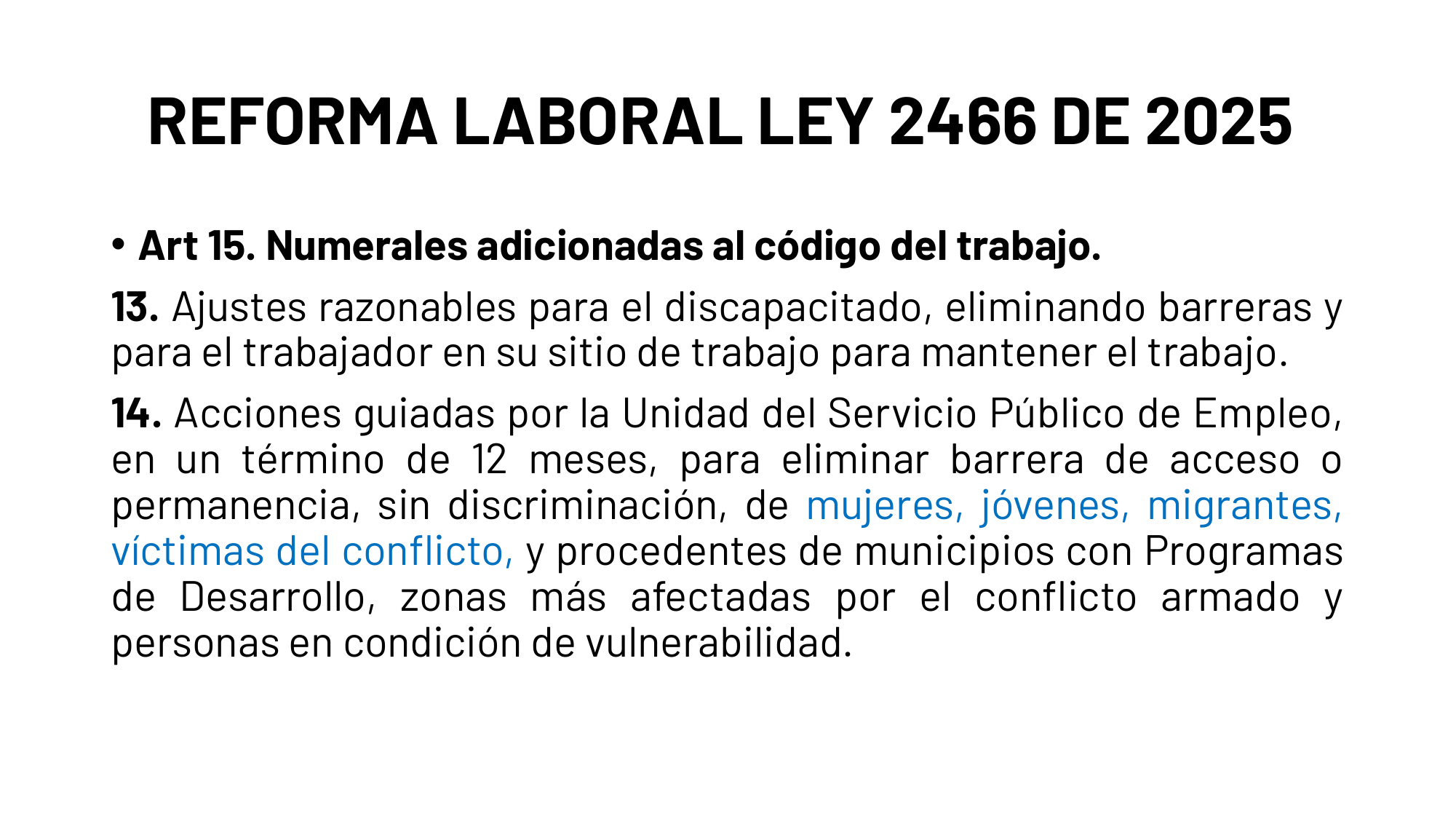

# REFORMA LABORAL LEY 2466 DE 2025
Art 15. Numerales adicionadas al código del trabajo.
13. Ajustes razonables para el discapacitado, eliminando barreras y para el trabajador en su sitio de trabajo para mantener el trabajo.
14. Acciones guiadas por la Unidad del Servicio Público de Empleo, en un término de 12 meses, para eliminar barrera de acceso o permanencia, sin discriminación, de mujeres, jóvenes, migrantes, víctimas del conflicto, y procedentes de municipios con Programas de Desarrollo, zonas más afectadas por el conflicto armado y personas en condición de vulnerabilidad.